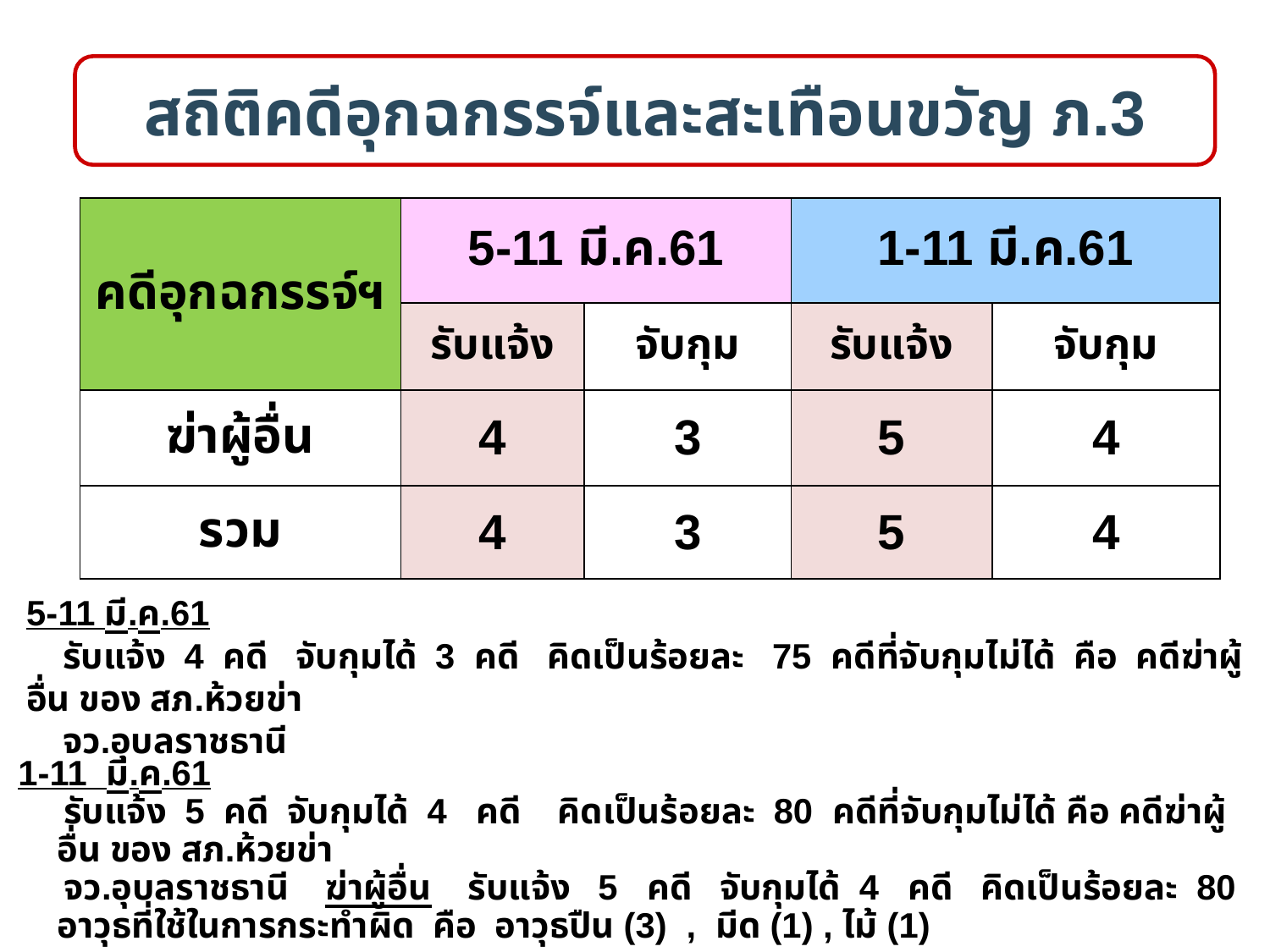

สถิติคดีอุกฉกรรจ์และสะเทือนขวัญ ภ.3
| คดีอุกฉกรรจ์ฯ | 5-11 มี.ค.61 |  | 1-11 มี.ค.61 |  |
| --- | --- | --- | --- | --- |
|  | รับแจ้ง | จับกุม | รับแจ้ง | จับกุม |
| ฆ่าผู้อื่น | 4 | 3 | 5 | 4 |
| รวม | 4 | 3 | 5 | 4 |
5-11 มี.ค.61
    รับแจ้ง  4  คดี   จับกุมได้  3  คดี   คิดเป็นร้อยละ   75  คดีที่จับกุมไม่ได้  คือ  คดีฆ่าผู้อื่น ของ สภ.ห้วยข่า
    จว.อุบลราชธานี
1-11  มี.ค.61
     รับแจ้ง  5  คดี  จับกุมได้  4   คดี    คิดเป็นร้อยละ  80  คดีที่จับกุมไม่ได้ คือ คดีฆ่าผู้อื่น ของ สภ.ห้วยข่า
     จว.อุบลราชธานี    ฆ่าผู้อื่น    รับแจ้ง   5   คดี   จับกุมได้  4   คดี   คิดเป็นร้อยละ  80  อาวุธที่ใช้ในการกระทำผิด  คือ  อาวุธปืน (3)  ,  มีด (1) , ไม้ (1)